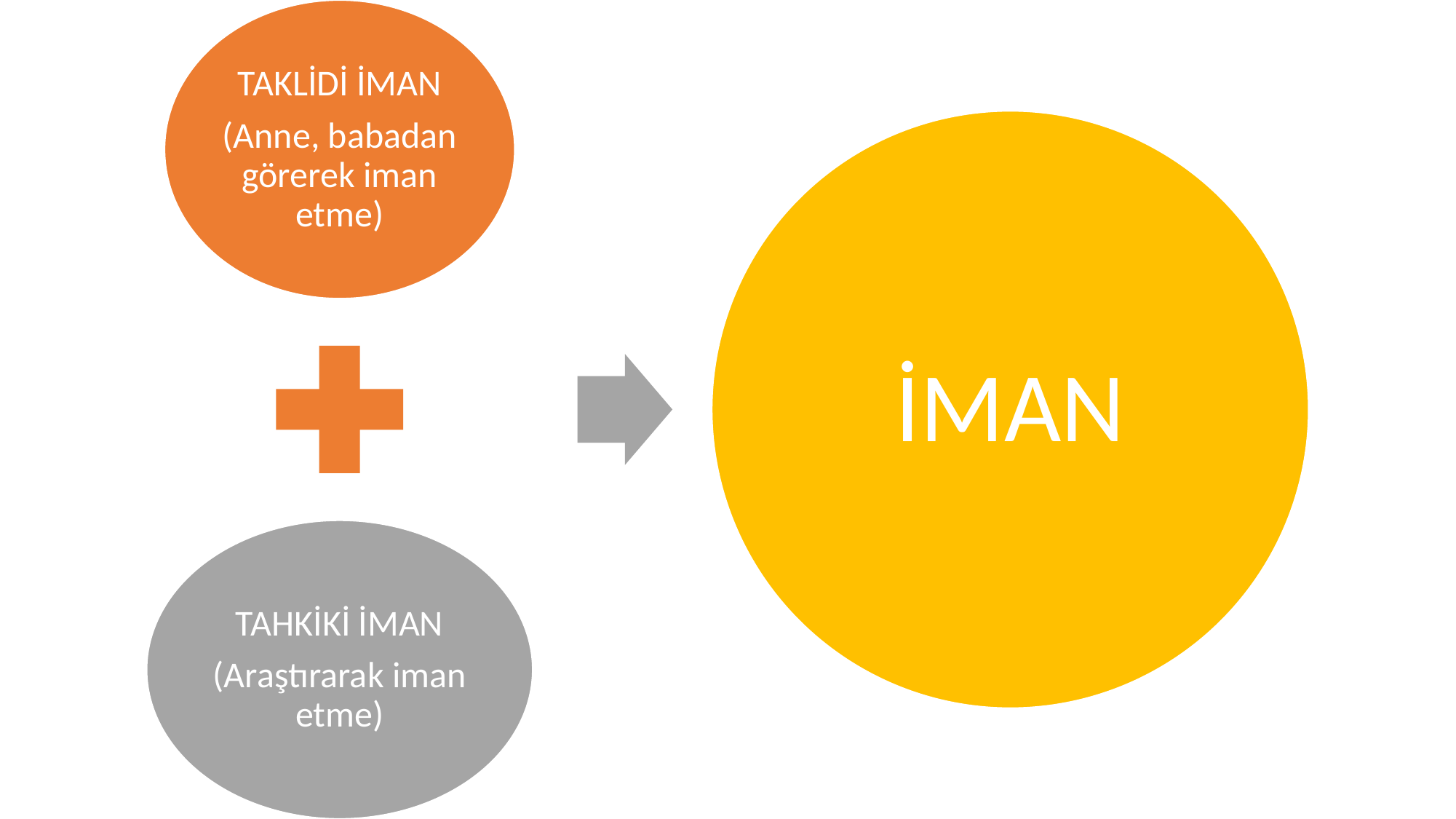

TAKLİDİ İMAN
(Anne, babadan görerek iman etme)

TAHKİKİ İMAN
(Araştırarak iman etme)

İMAN